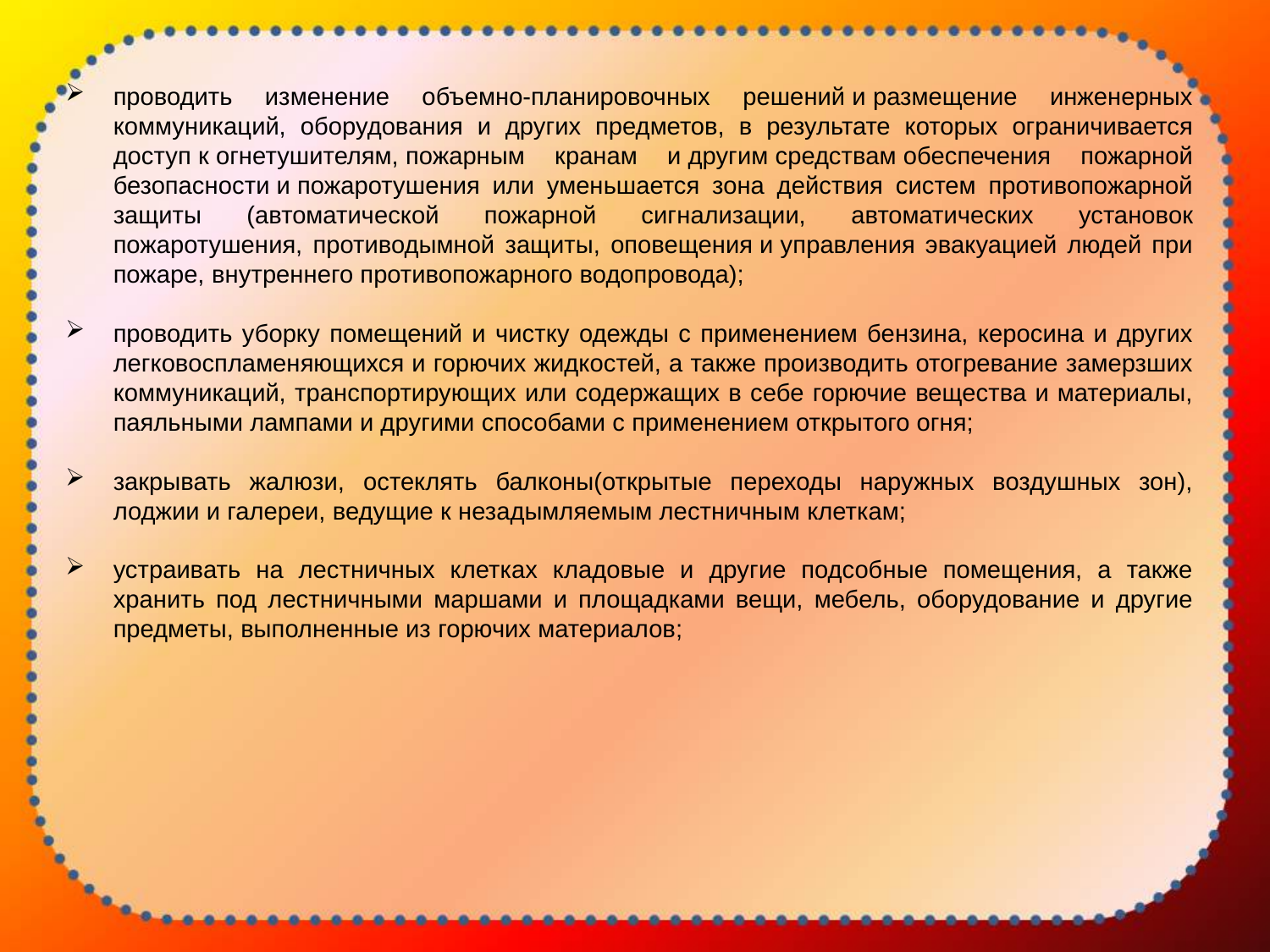

проводить изменение объемно-планировочных решений и размещение инженерных коммуникаций, оборудования и других предметов, в результате которых ограничивается доступ к огнетушителям, пожарным кранам и другим средствам обеспечения пожарной безопасности и пожаротушения или уменьшается зона действия систем противопожарной защиты (автоматической пожарной сигнализации, автоматических установок пожаротушения, противодымной защиты, оповещения и управления эвакуацией людей при пожаре, внутреннего противопожарного водопровода);

проводить уборку помещений и чистку одежды с применением бензина, керосина и других легковоспламеняющихся и горючих жидкостей, а также производить отогревание замерзших коммуникаций, транспортирующих или содержащих в себе горючие вещества и материалы, паяльными лампами и другими способами с применением открытого огня;

закрывать жалюзи, остеклять балконы(открытые переходы наружных воздушных зон), лоджии и галереи, ведущие к незадымляемым лестничным клеткам;

устраивать на лестничных клетках кладовые и другие подсобные помещения, а также хранить под лестничными маршами и площадками вещи, мебель, оборудование и другие предметы, выполненные из горючих материалов;